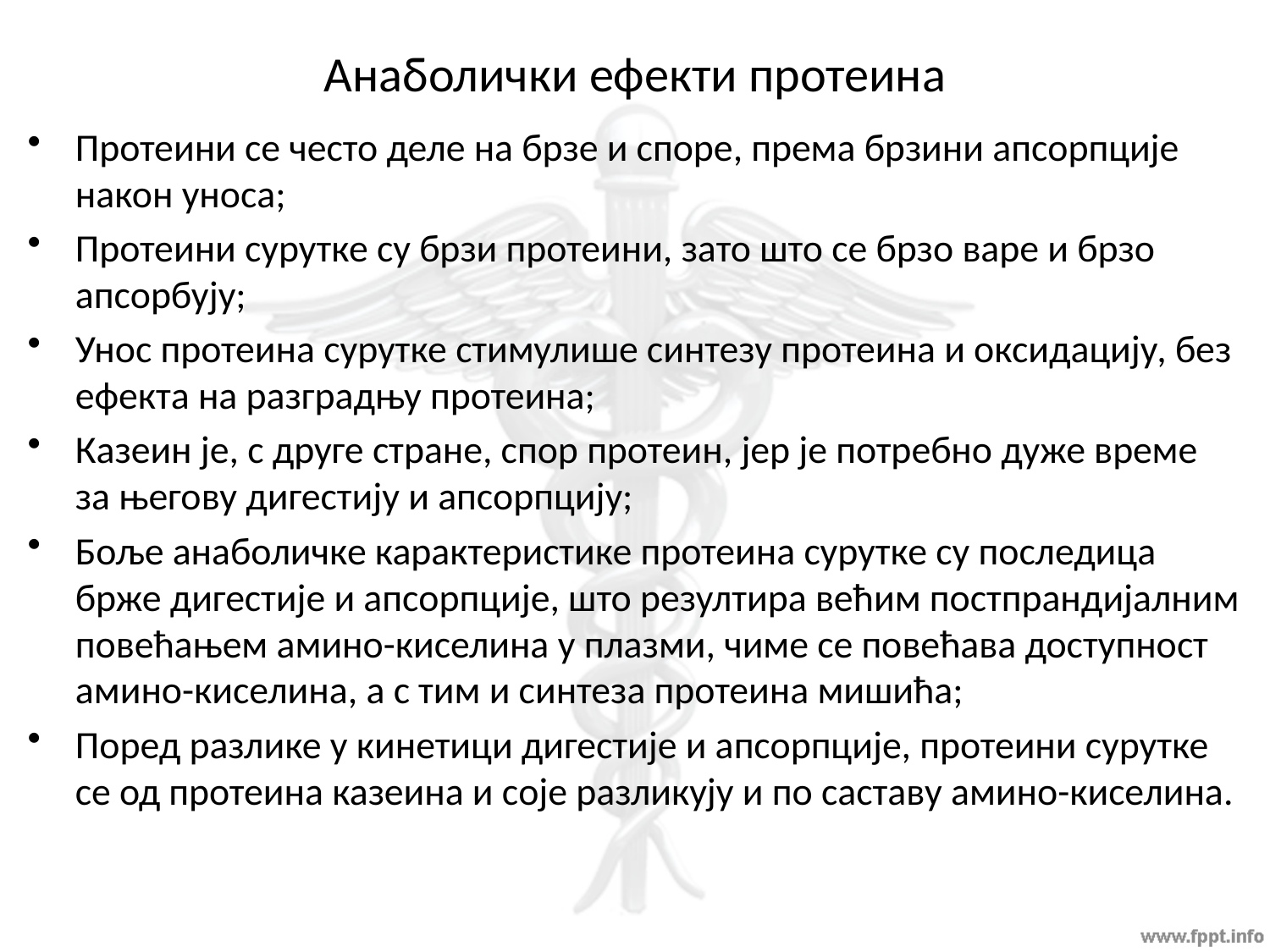

# Анаболички ефекти протеина
Протеини се често деле на брзе и споре, према брзини апсорпције након уноса;
Протеини сурутке су брзи протеини, зато што се брзо варе и брзо апсорбују;
Унос протеина сурутке стимулише синтезу протеина и оксидацију, без ефекта на разградњу протеина;
Казеин је, с друге стране, спор протеин, јер је потребно дуже време за његову дигестију и апсорпцију;
Боље анаболичке карактеристике протеина сурутке су последица брже дигестије и апсорпције, што резултира већим постпрандијалним повећањем амино-киселина у плазми, чиме се повећава доступност амино-киселина, а с тим и синтеза протеина мишића;
Поред разлике у кинетици дигестије и апсорпције, протеини сурутке се од протеина казеина и соје разликују и по саставу амино-киселина.